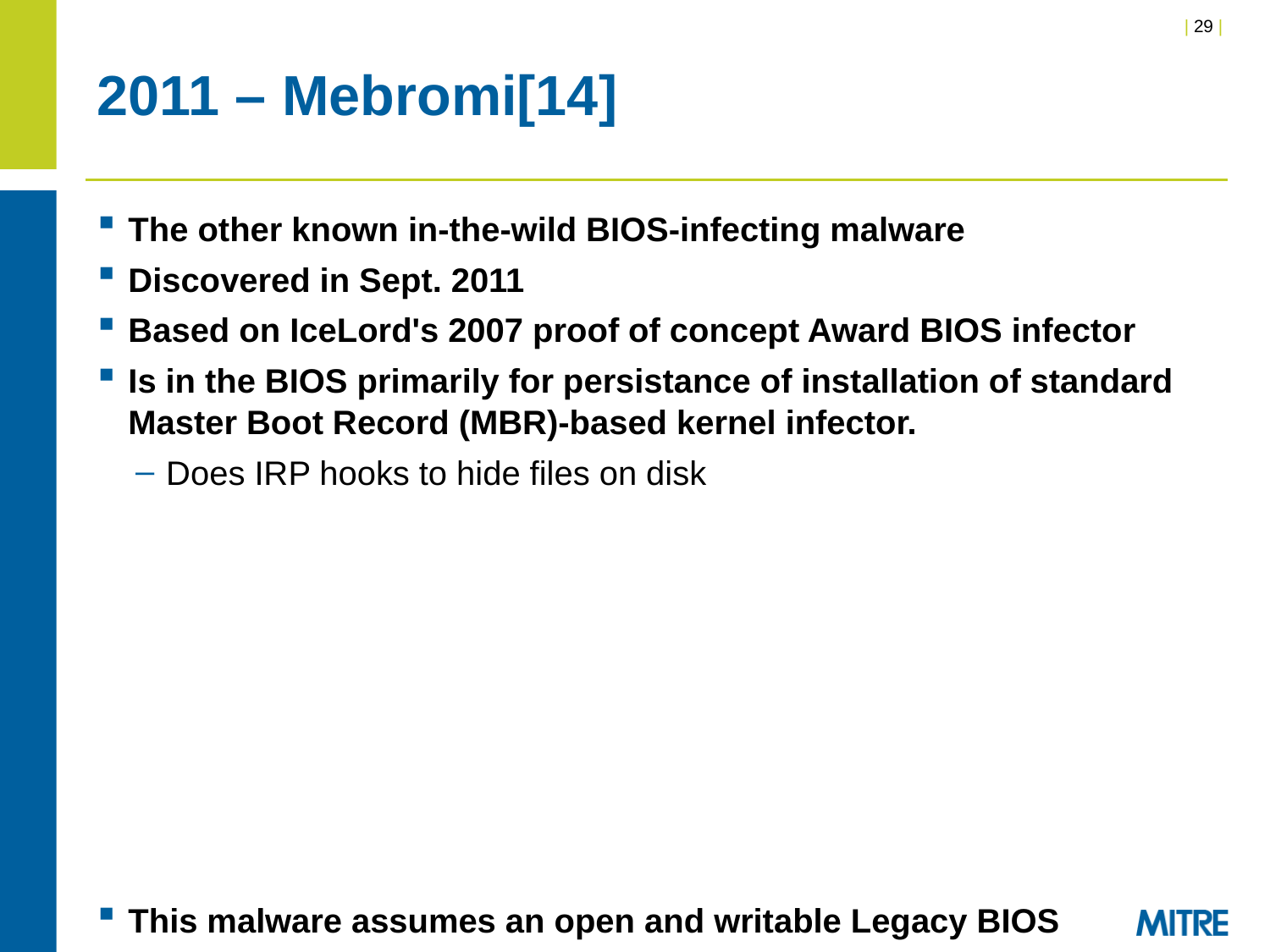

# 2011 – Mebromi[14]
The other known in-the-wild BIOS-infecting malware
Discovered in Sept. 2011
Based on IceLord's 2007 proof of concept Award BIOS infector
Is in the BIOS primarily for persistance of installation of standard Master Boot Record (MBR)-based kernel infector.
Does IRP hooks to hide files on disk

This malware assumes an open and writable Legacy BIOS